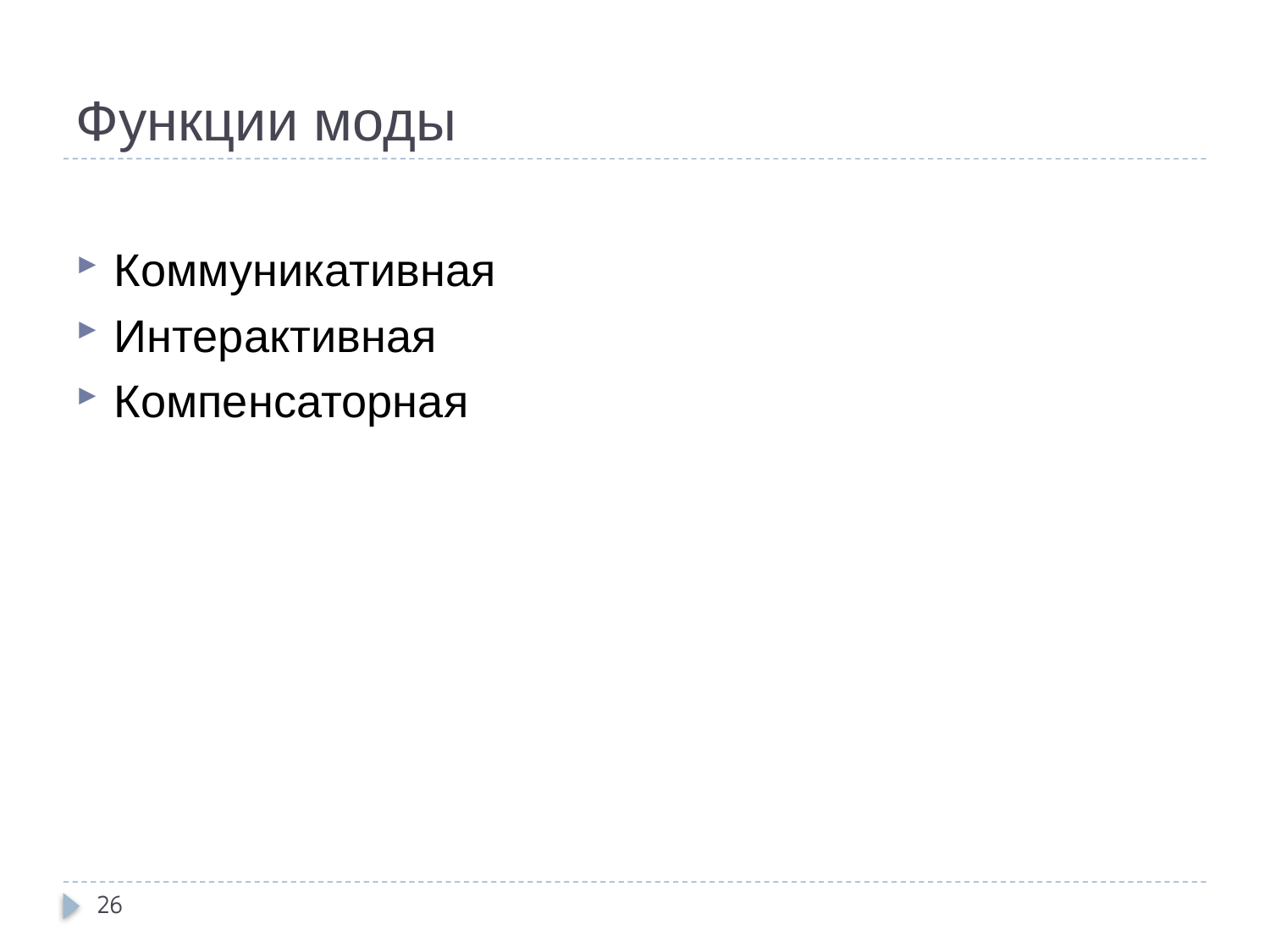

# Функции моды

Коммуникативная
Интерактивная
Компенсаторная

26